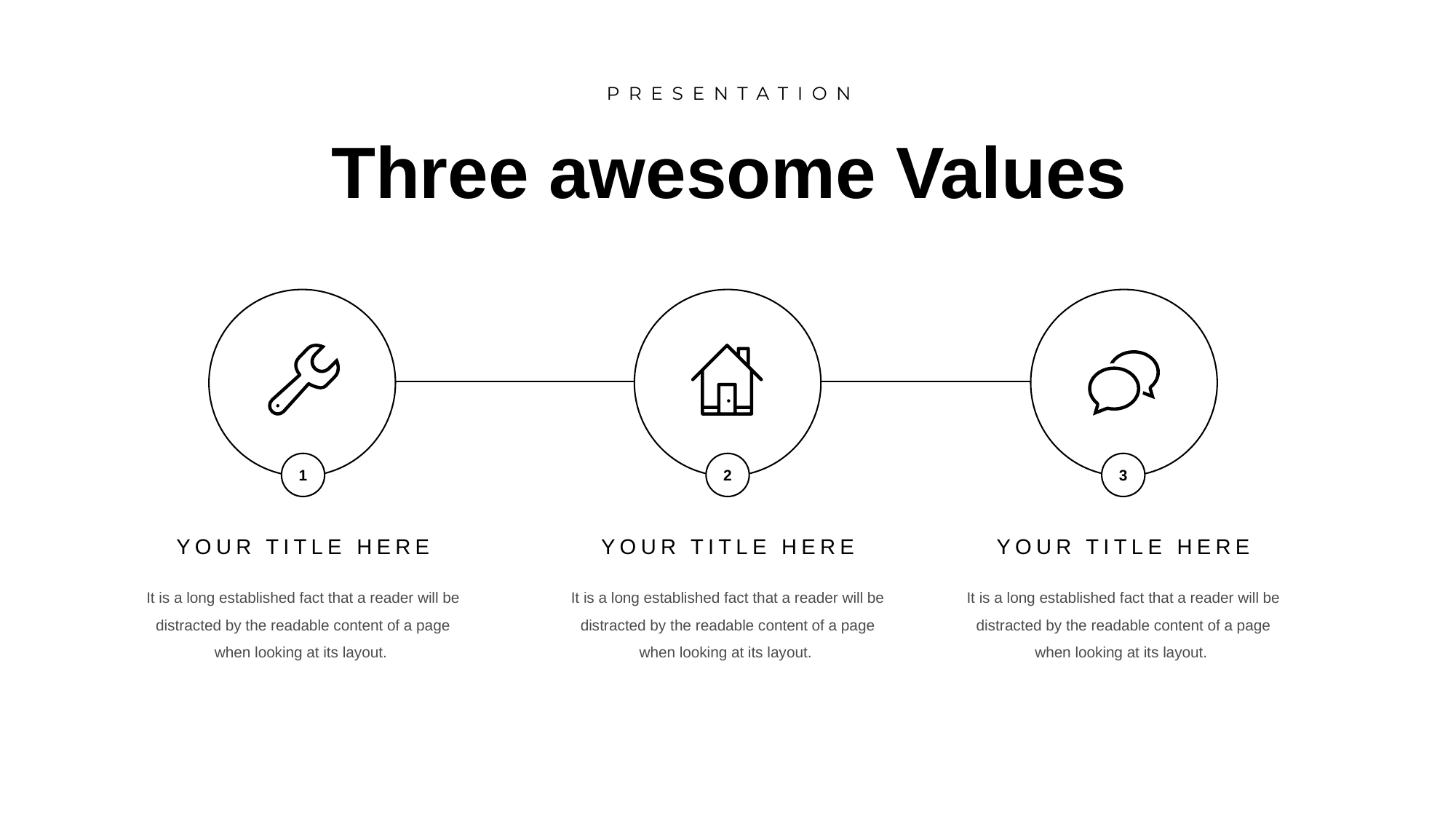

PRESENTATION
Three awesome Values

1
2
3
YOUR TITLE HERE
YOUR TITLE HERE
YOUR TITLE HERE
It is a long established fact that a reader will be distracted by the readable content of a page when looking at its layout.
It is a long established fact that a reader will be distracted by the readable content of a page when looking at its layout.
It is a long established fact that a reader will be distracted by the readable content of a page when looking at its layout.